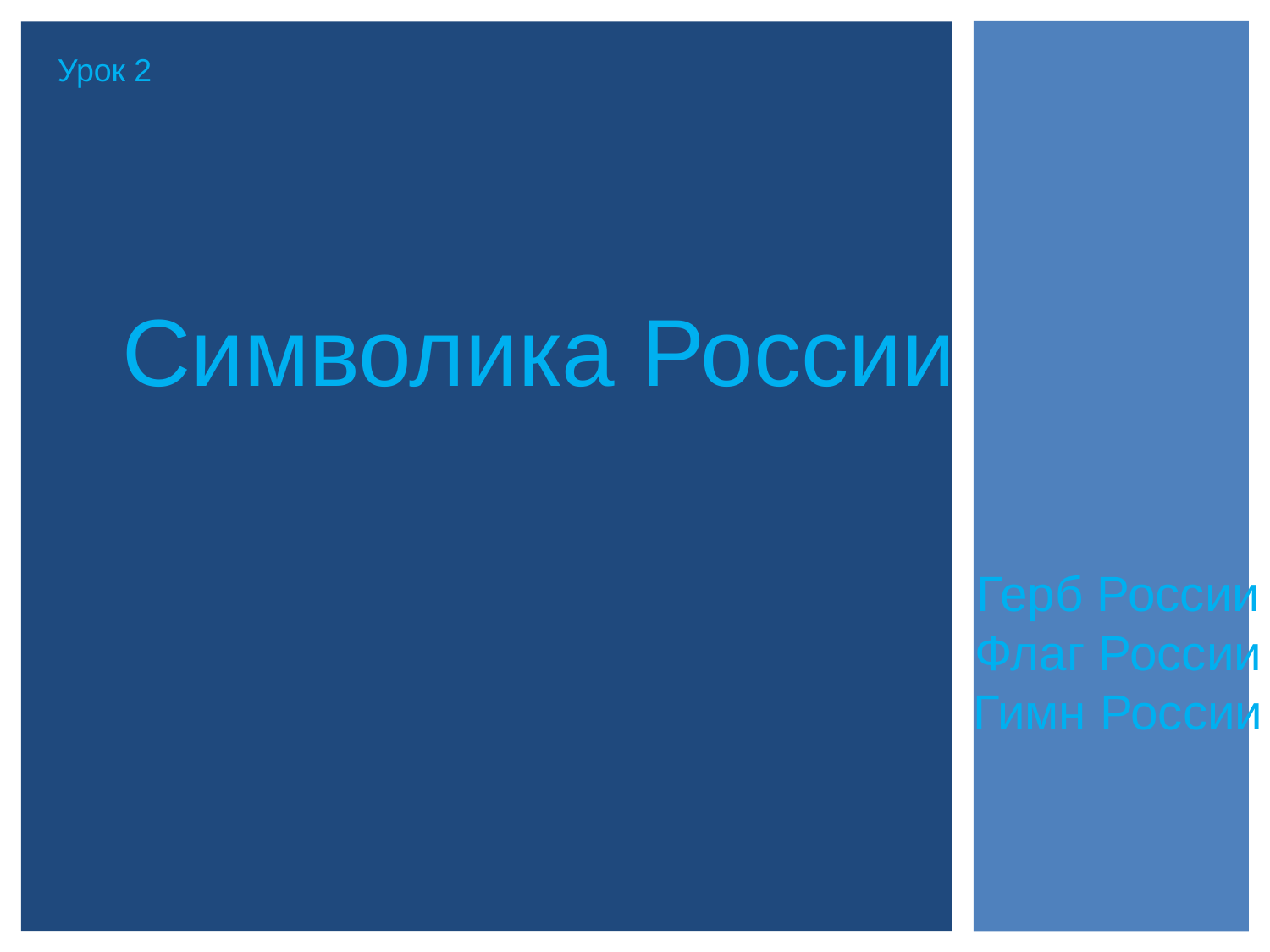

Урок 2
Символика России
Герб России
Флаг России
Гимн России